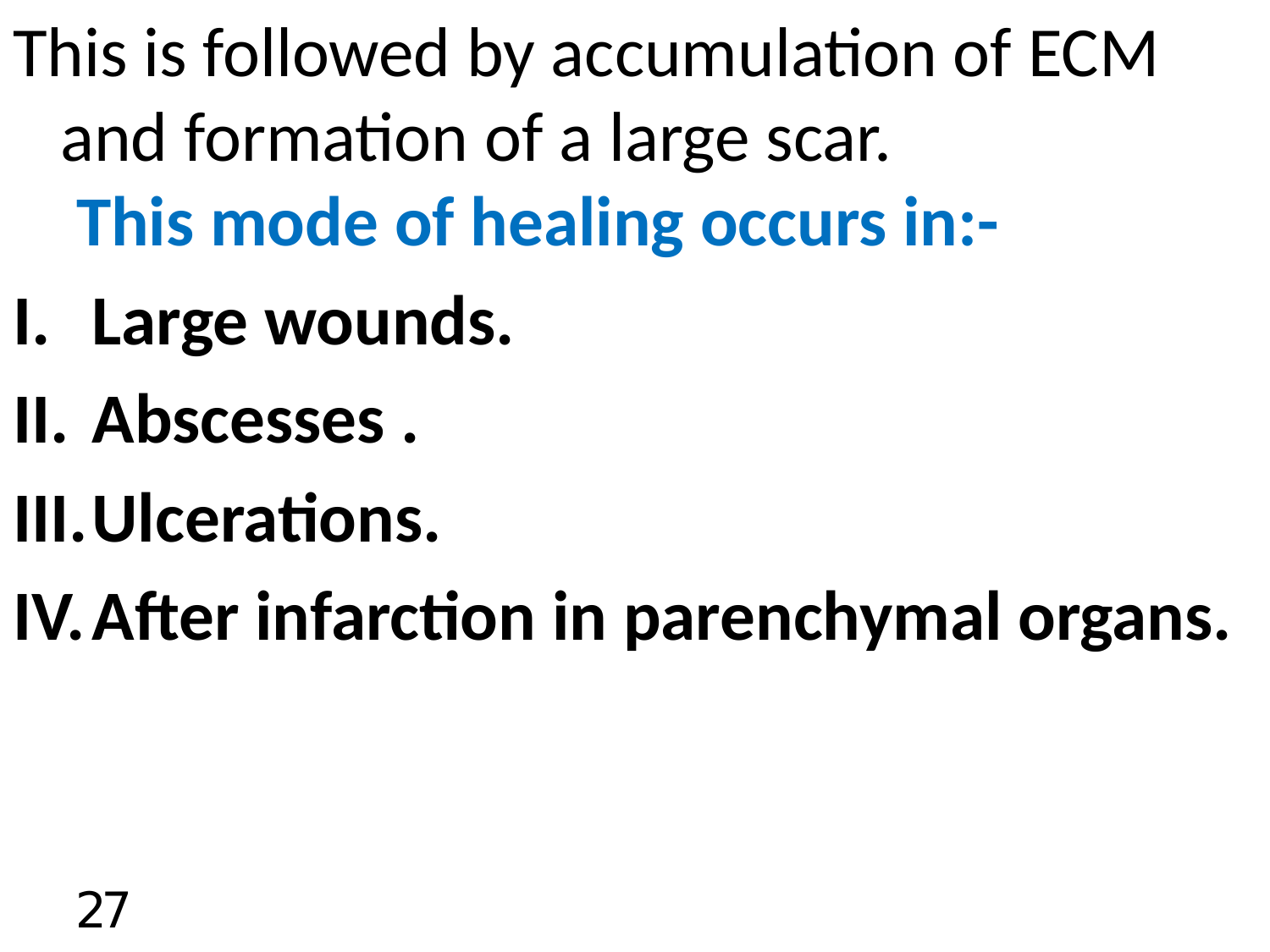

This is followed by accumulation of ECM and formation of a large scar.
 This mode of healing occurs in:-
Large wounds.
Abscesses .
Ulcerations.
After infarction in parenchymal organs.

27